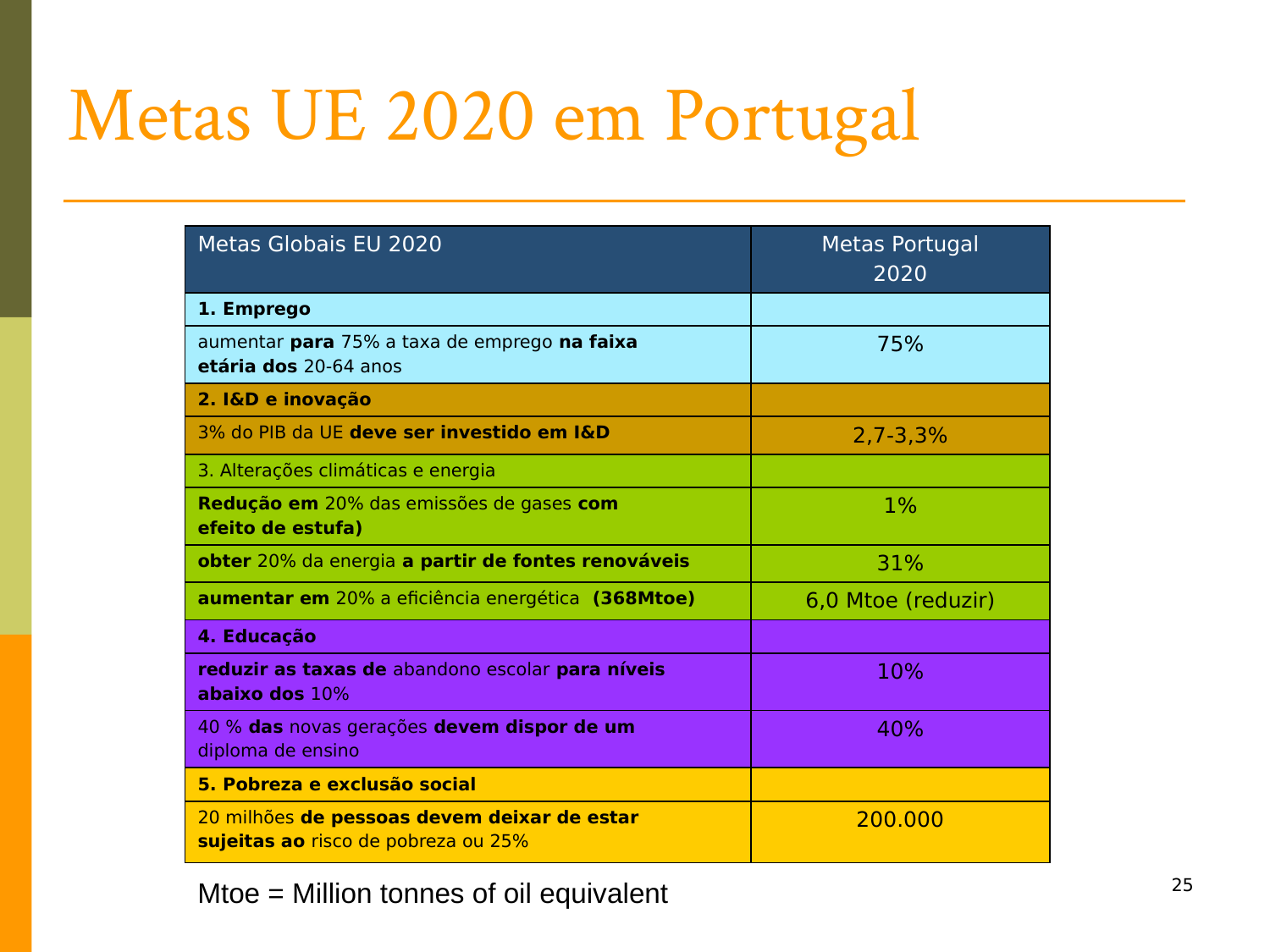

Metas UE 2020 em Portugal
| Metas Globais EU 2020 | Metas Portugal 2020 |
| --- | --- |
| 1. Emprego |  |
| aumentar para 75% a taxa de emprego na faixa etária dos 20-64 anos | 75% |
| 2. I&D e inovação |  |
| 3% do PIB da UE deve ser investido em I&D | 2,7-3,3% |
| 3. Alterações climáticas e energia |  |
| Redução em 20% das emissões de gases com efeito de estufa) | 1% |
| obter 20% da energia a partir de fontes renováveis | 31% |
| aumentar em 20% a eficiência energética (368Mtoe) | 6,0 Mtoe (reduzir) |
| 4. Educação |  |
| reduzir as taxas de abandono escolar para níveis abaixo dos 10% | 10% |
| 40 % das novas gerações devem dispor de um diploma de ensino | 40% |
| 5. Pobreza e exclusão social |  |
| 20 milhões de pessoas devem deixar de estar sujeitas ao risco de pobreza ou 25% | 200.000 |

Curia,  28 de Janeiro 2012                        5ª Universidade da Europa
25
Mtoe = Million tonnes of oil equivalent